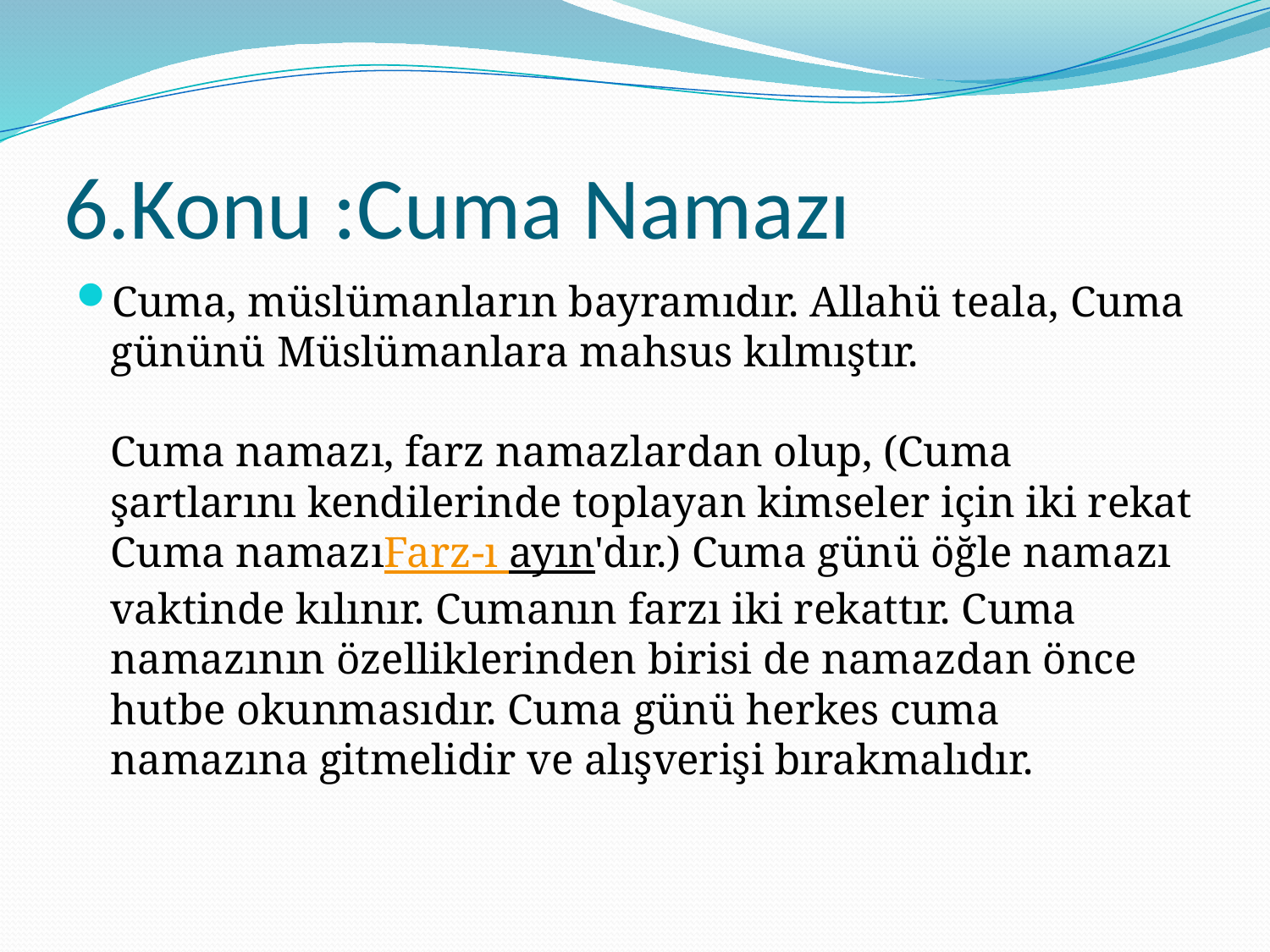

# 6.Konu :Cuma Namazı
Cuma, müslümanların bayramıdır. Allahü teala, Cuma gününü Müslümanlara mahsus kılmıştır.
Cuma namazı, farz namazlardan olup, (Cuma şartlarını kendilerinde toplayan kimseler için iki rekat Cuma namazıFarz-ı ayın'dır.) Cuma günü öğle namazı vaktinde kılınır. Cumanın farzı iki rekattır. Cuma namazının özelliklerinden birisi de namazdan önce hutbe okunmasıdır. Cuma günü herkes cuma namazına gitmelidir ve alışverişi bırakmalıdır.